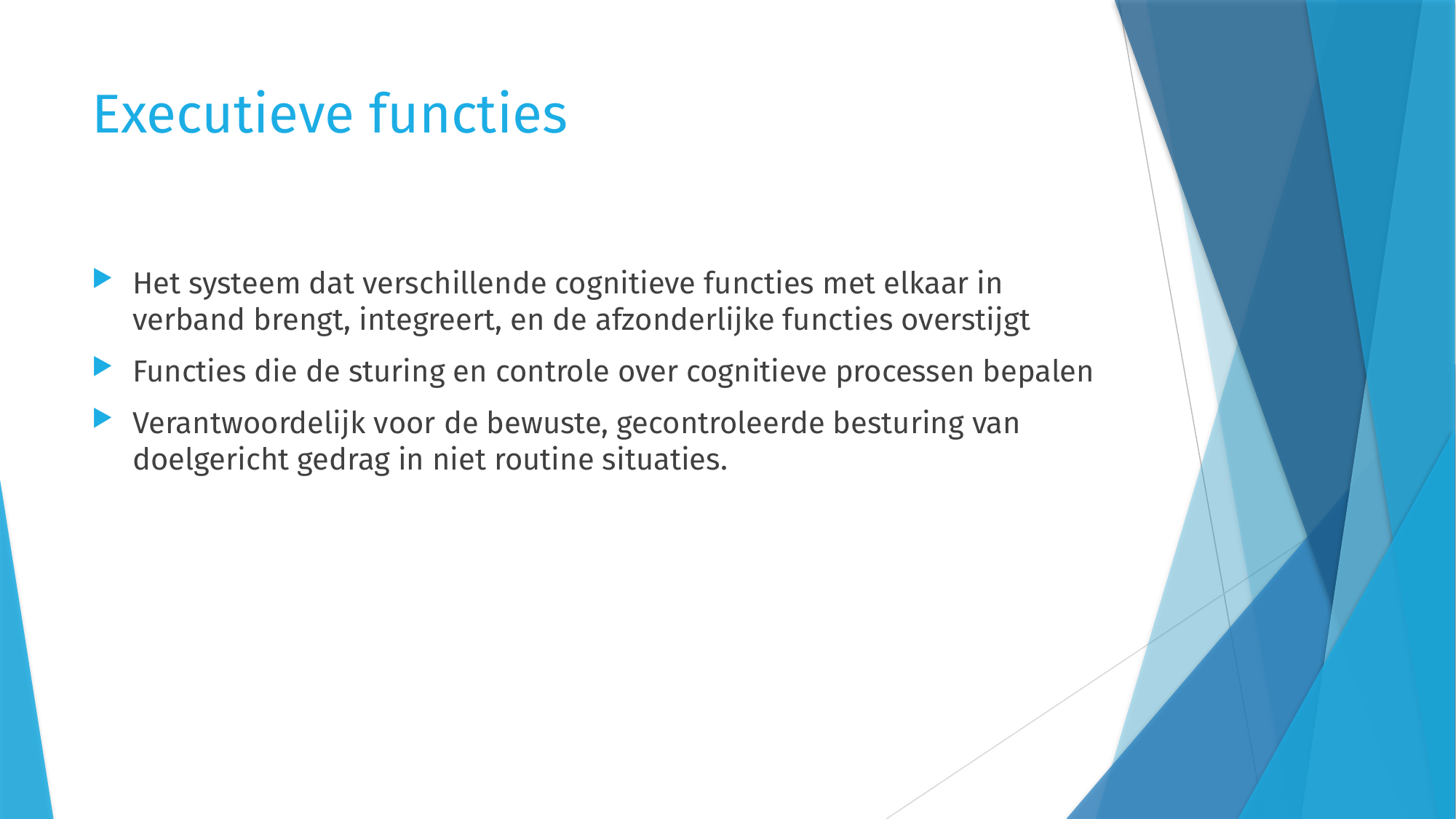

# Executieve functies
Het systeem dat verschillende cognitieve functies met elkaar in verband brengt, integreert, en de afzonderlijke functies overstijgt
Functies die de sturing en controle over cognitieve processen bepalen
Verantwoordelijk voor de bewuste, gecontroleerde besturing van doelgericht gedrag in niet routine situaties.